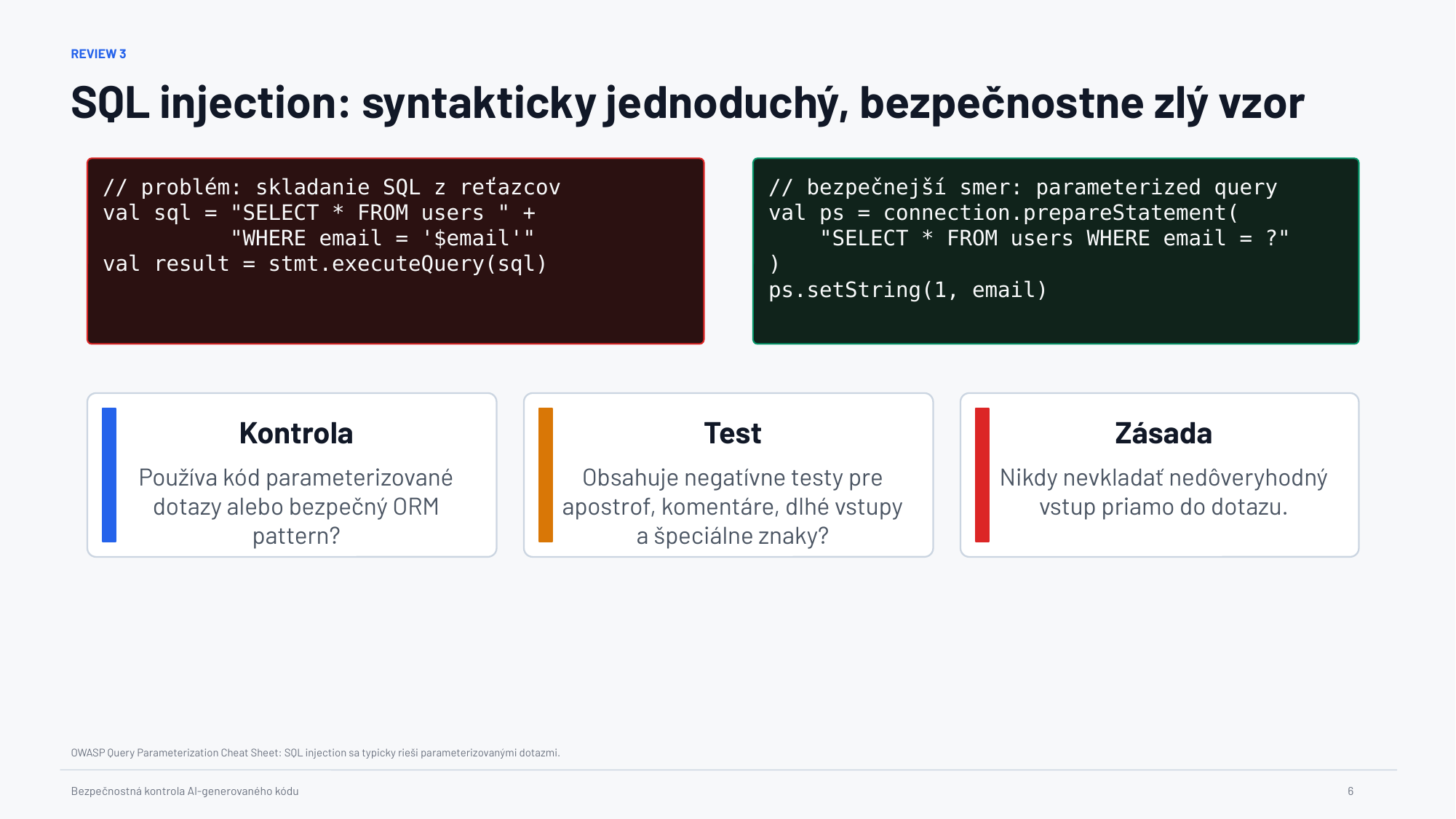

REVIEW 3
SQL injection: syntakticky jednoduchý, bezpečnostne zlý vzor

// problém: skladanie SQL z reťazcov
val sql = "SELECT * FROM users " +
          "WHERE email = '$email'"
val result = stmt.executeQuery(sql)
// bezpečnejší smer: parameterized query
val ps = connection.prepareStatement(
    "SELECT * FROM users WHERE email = ?"
)
ps.setString(1, email)

Kontrola
Test
Zásada
Používa kód parameterizované dotazy alebo bezpečný ORM pattern?
Obsahuje negatívne testy pre apostrof, komentáre, dlhé vstupy a špeciálne znaky?
Nikdy nevkladať nedôveryhodný vstup priamo do dotazu.
OWASP Query Parameterization Cheat Sheet: SQL injection sa typicky rieši parameterizovanými dotazmi.
6